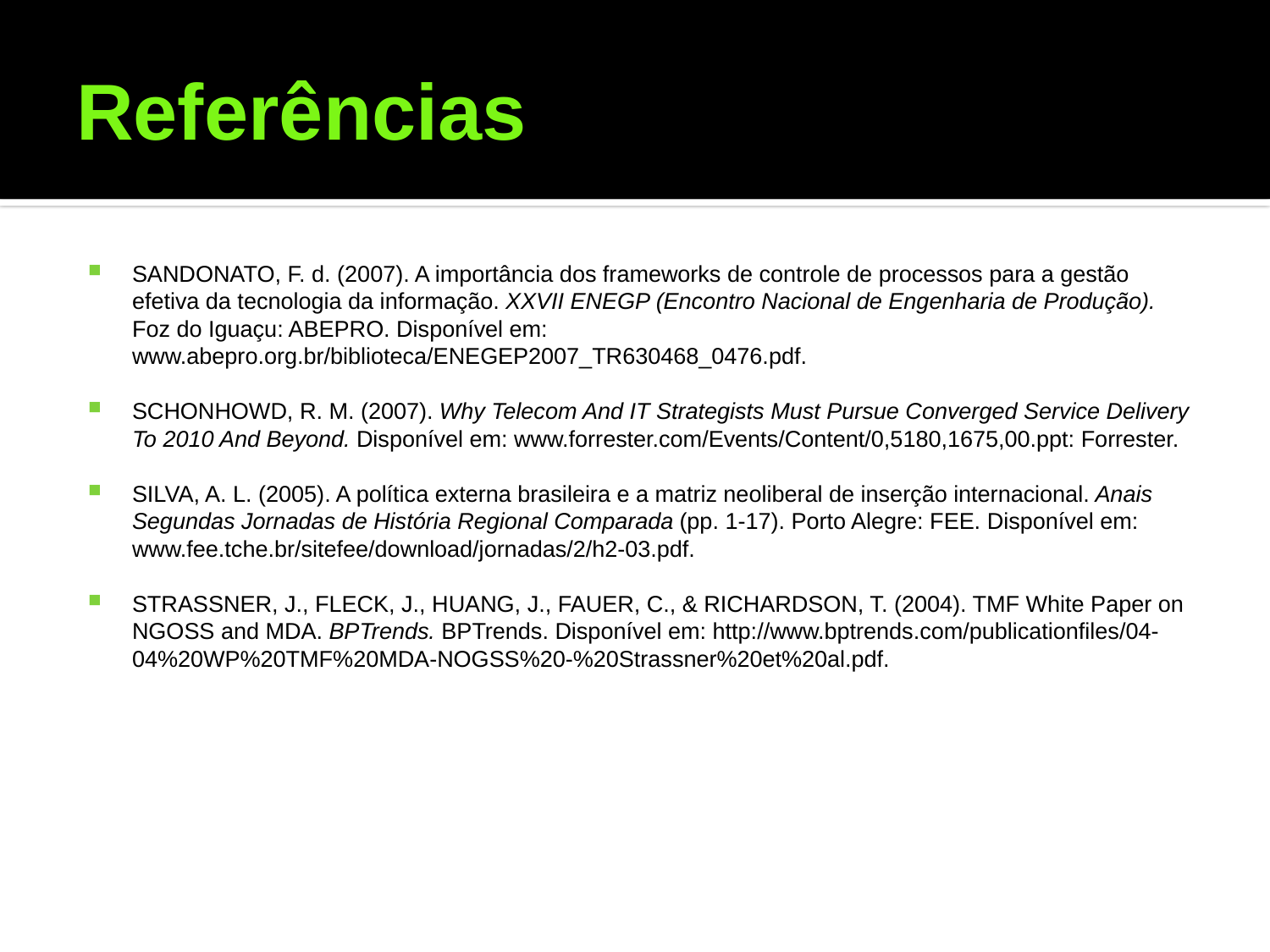

# Referências
SANDONATO, F. d. (2007). A importância dos frameworks de controle de processos para a gestão efetiva da tecnologia da informação. XXVII ENEGP (Encontro Nacional de Engenharia de Produção). Foz do Iguaçu: ABEPRO. Disponível em: www.abepro.org.br/biblioteca/ENEGEP2007_TR630468_0476.pdf.

SCHONHOWD, R. M. (2007). Why Telecom And IT Strategists Must Pursue Converged Service Delivery To 2010 And Beyond. Disponível em: www.forrester.com/Events/Content/0,5180,1675,00.ppt: Forrester.

SILVA, A. L. (2005). A política externa brasileira e a matriz neoliberal de inserção internacional. Anais Segundas Jornadas de História Regional Comparada (pp. 1-17). Porto Alegre: FEE. Disponível em: www.fee.tche.br/sitefee/download/jornadas/2/h2-03.pdf.

STRASSNER, J., FLECK, J., HUANG, J., FAUER, C., & RICHARDSON, T. (2004). TMF White Paper on NGOSS and MDA. BPTrends. BPTrends. Disponível em: http://www.bptrends.com/publicationfiles/04-04%20WP%20TMF%20MDA-NOGSS%20-%20Strassner%20et%20al.pdf.